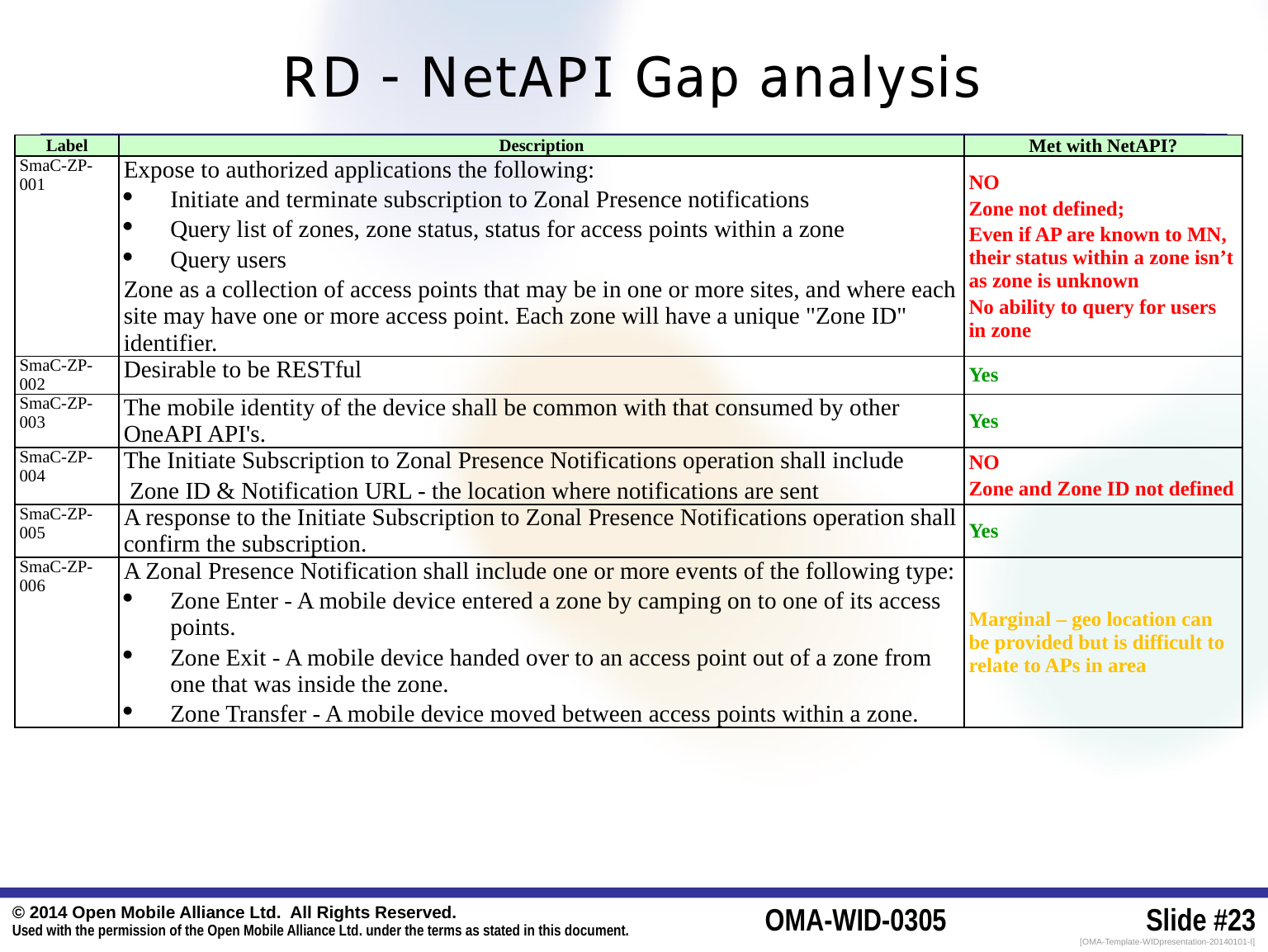

# RD - NetAPI Gap analysis
| Label | Description | Met with NetAPI? |
| --- | --- | --- |
| SmaC-ZP-001 | Expose to authorized applications the following: Initiate and terminate subscription to Zonal Presence notifications Query list of zones, zone status, status for access points within a zone Query users Zone as a collection of access points that may be in one or more sites, and where each site may have one or more access point. Each zone will have a unique "Zone ID" identifier. | NO Zone not defined; Even if AP are known to MN, their status within a zone isn’t as zone is unknown No ability to query for users in zone |
| SmaC-ZP-002 | Desirable to be RESTful | Yes |
| SmaC-ZP-003 | The mobile identity of the device shall be common with that consumed by other OneAPI API's. | Yes |
| SmaC-ZP-004 | The Initiate Subscription to Zonal Presence Notifications operation shall include Zone ID & Notification URL - the location where notifications are sent | NO Zone and Zone ID not defined |
| SmaC-ZP-005 | A response to the Initiate Subscription to Zonal Presence Notifications operation shall confirm the subscription. | Yes |
| SmaC-ZP-006 | A Zonal Presence Notification shall include one or more events of the following type: Zone Enter - A mobile device entered a zone by camping on to one of its access points. Zone Exit - A mobile device handed over to an access point out of a zone from one that was inside the zone. Zone Transfer - A mobile device moved between access points within a zone. | Marginal – geo location can be provided but is difficult to relate to APs in area |